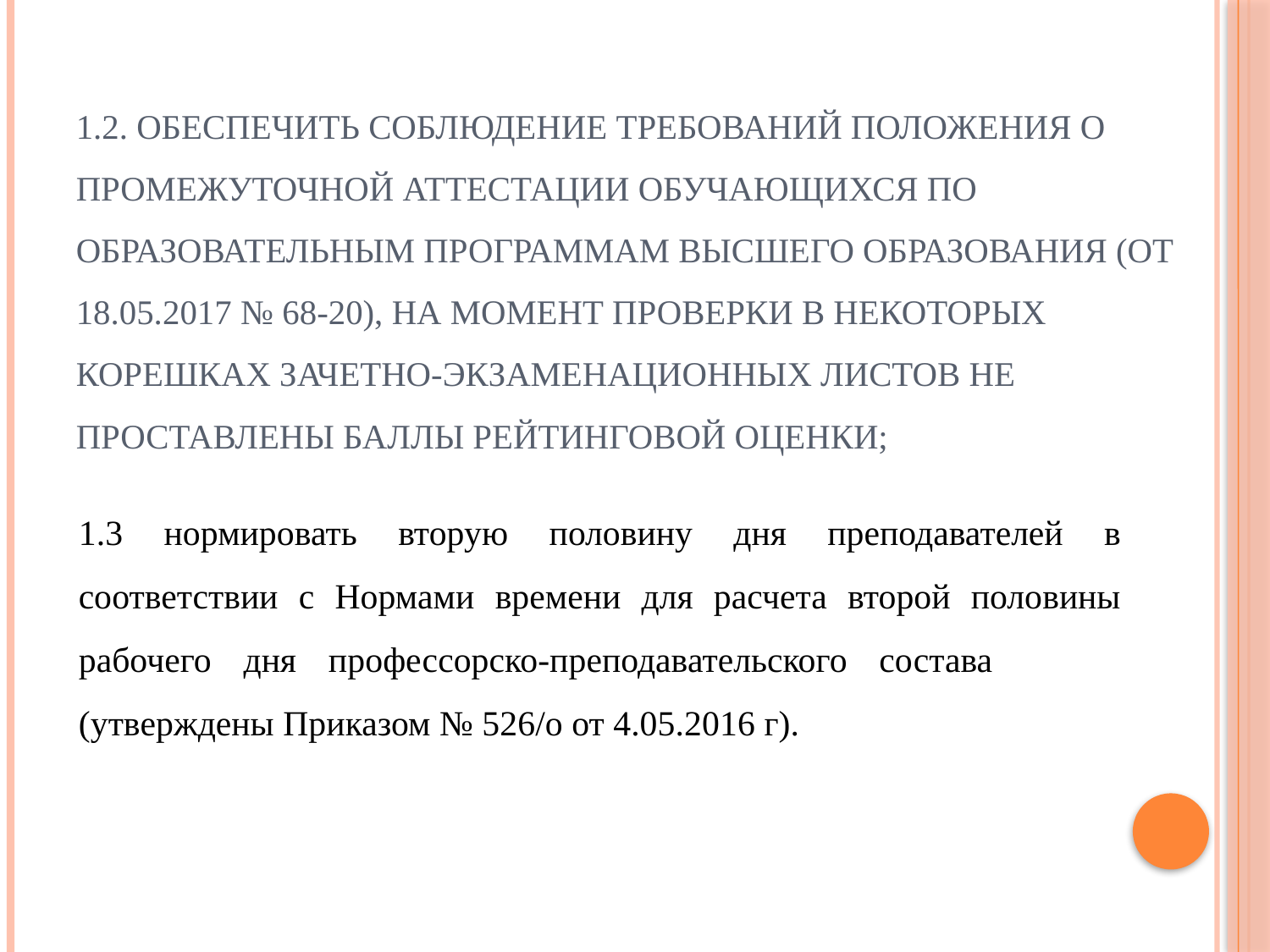

# 1.2. обеспечить соблюдение требований положения о промежуточной аттестации обучающихся по образовательным программам высшего образования (от 18.05.2017 № 68-20), на момент проверки в некоторых корешках зачетно-экзаменационных листов не проставлены баллы рейтинговой оценки;
1.3 нормировать вторую половину дня преподавателей в соответствии с Нормами времени для расчета второй половины рабочего дня профессорско-преподавательского состава     (утверждены Приказом № 526/о от 4.05.2016 г).